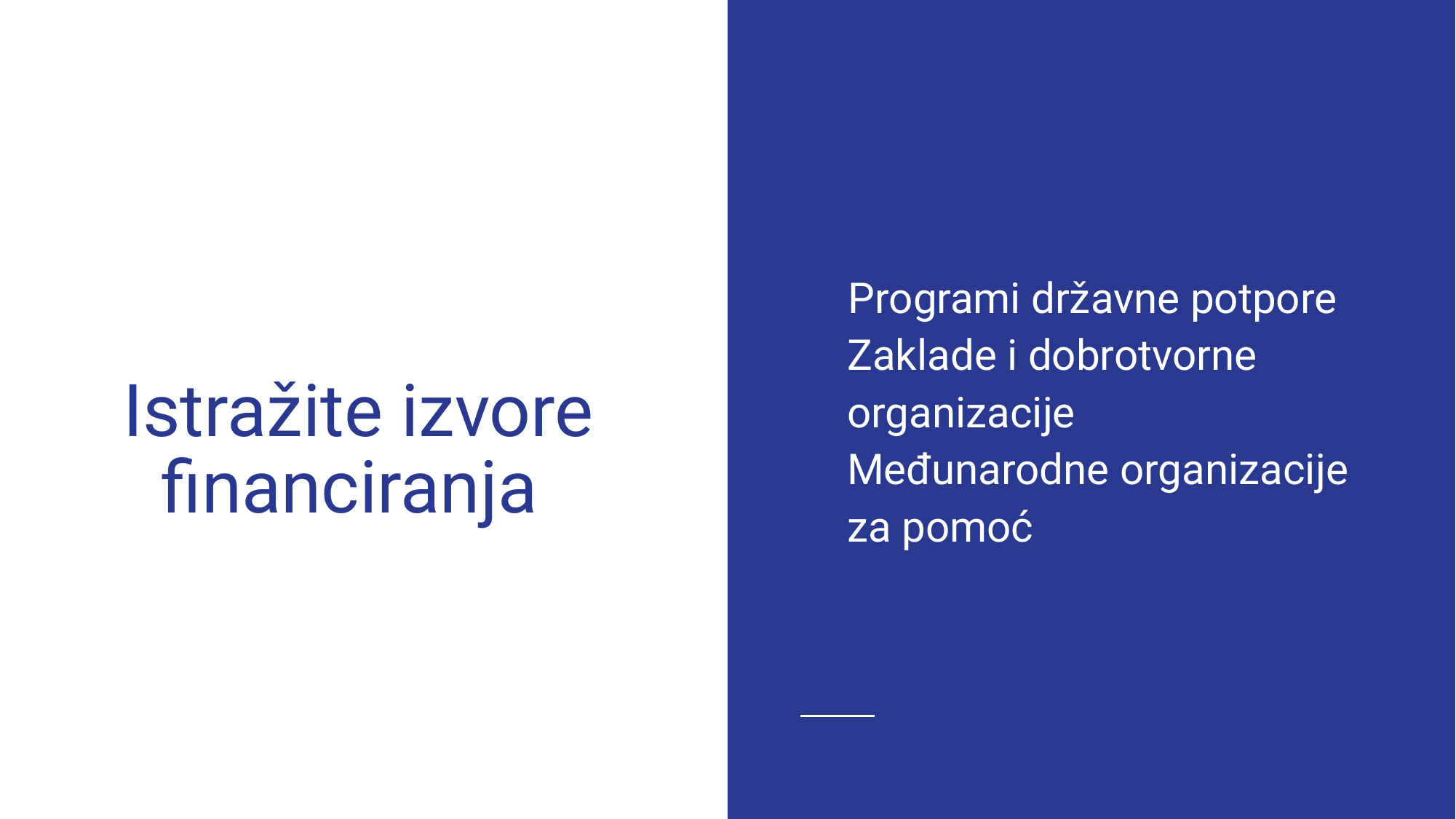

Programi državne potpore
Zaklade i dobrotvorne organizacije
Međunarodne organizacije za pomoć
# Istražite izvore financiranja